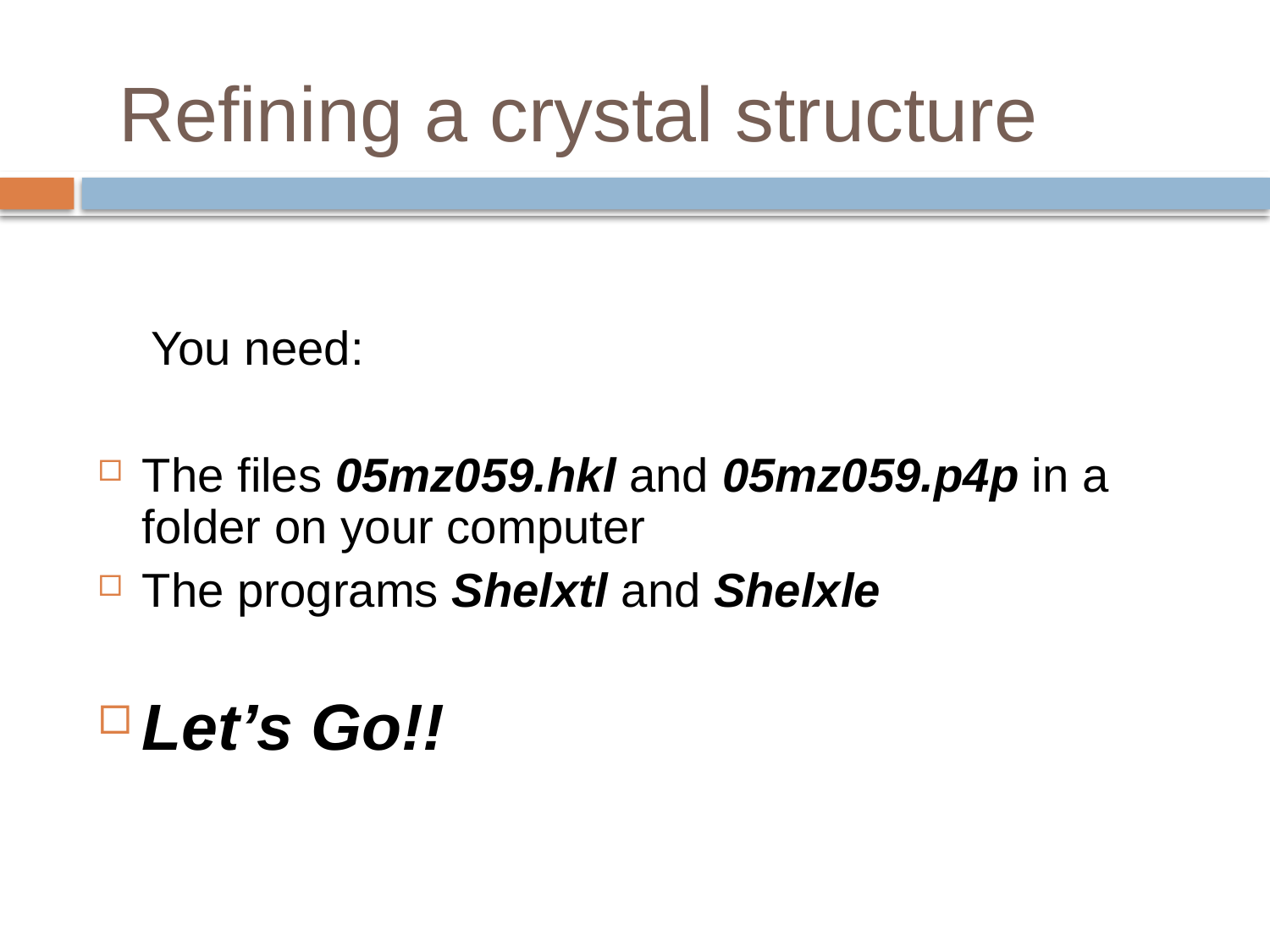

# Refining a crystal structure
    You need:

The files 05mz059.hkl and 05mz059.p4p in a folder on your computer
The programs Shelxtl and Shelxle

Let’s Go!!